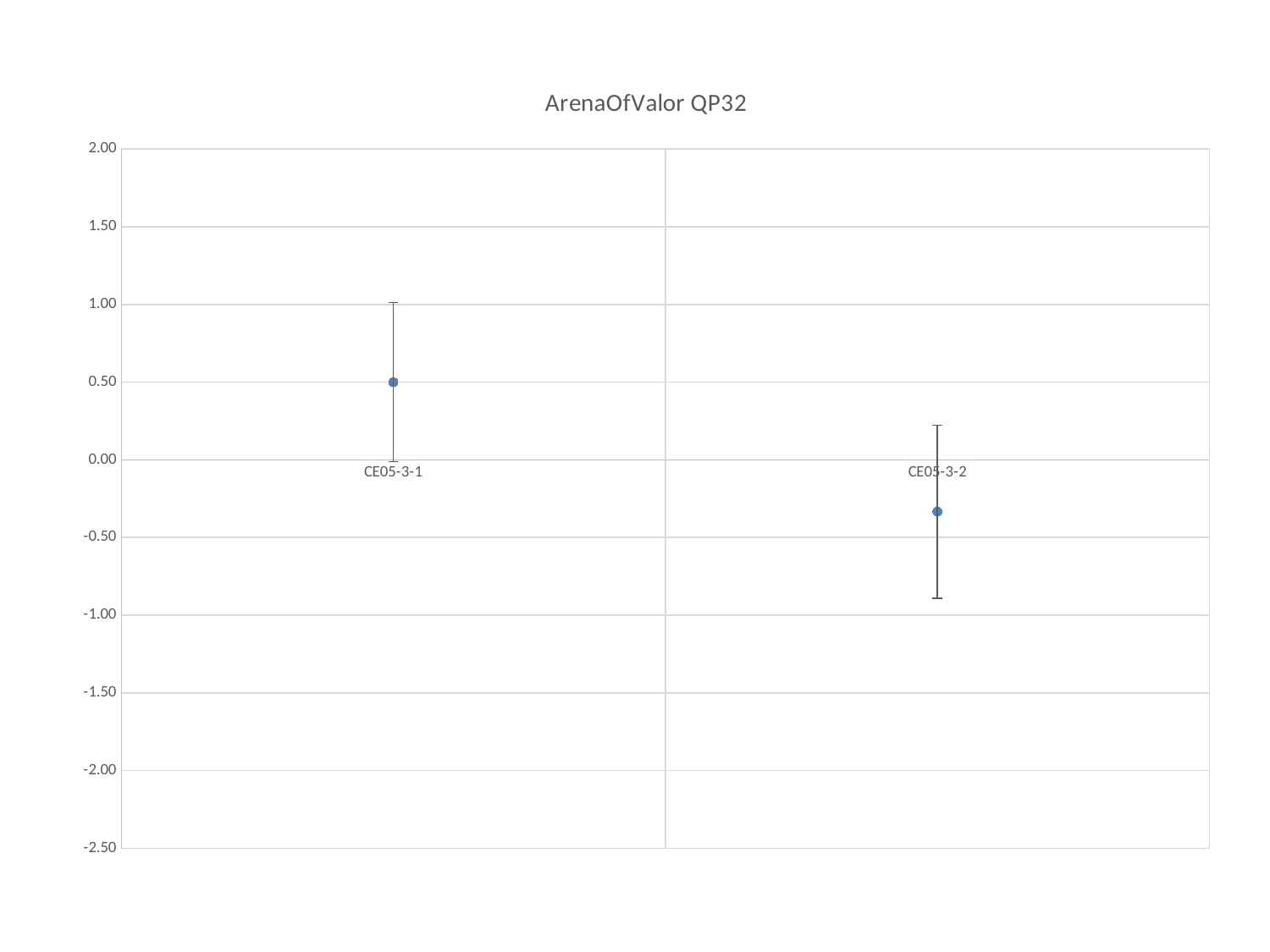

### Chart:

| Category |  |
|---|---|
| CE05-3-1 | 0.5 |
| CE05-3-2 | -0.333333333333333 |